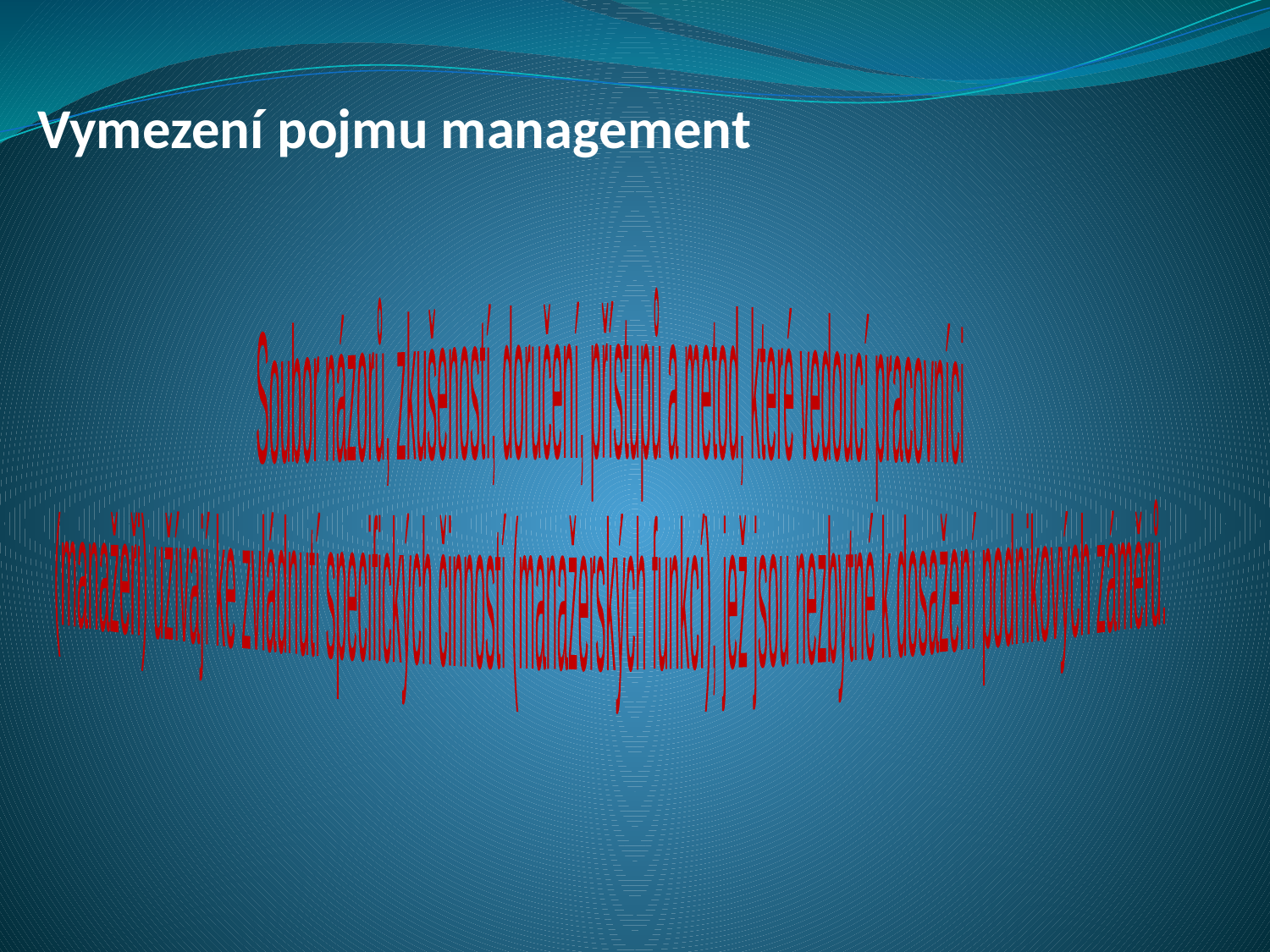

Vymezení pojmu management
Soubor názorů, zkušeností, doručení, přístupů a metod, které vedoucí pracovníci
(manažeři) užívají ke zvládnutí specifických činností (manažerských funkcí), jež jsou nezbytné k dosažení podnikových záměrů.